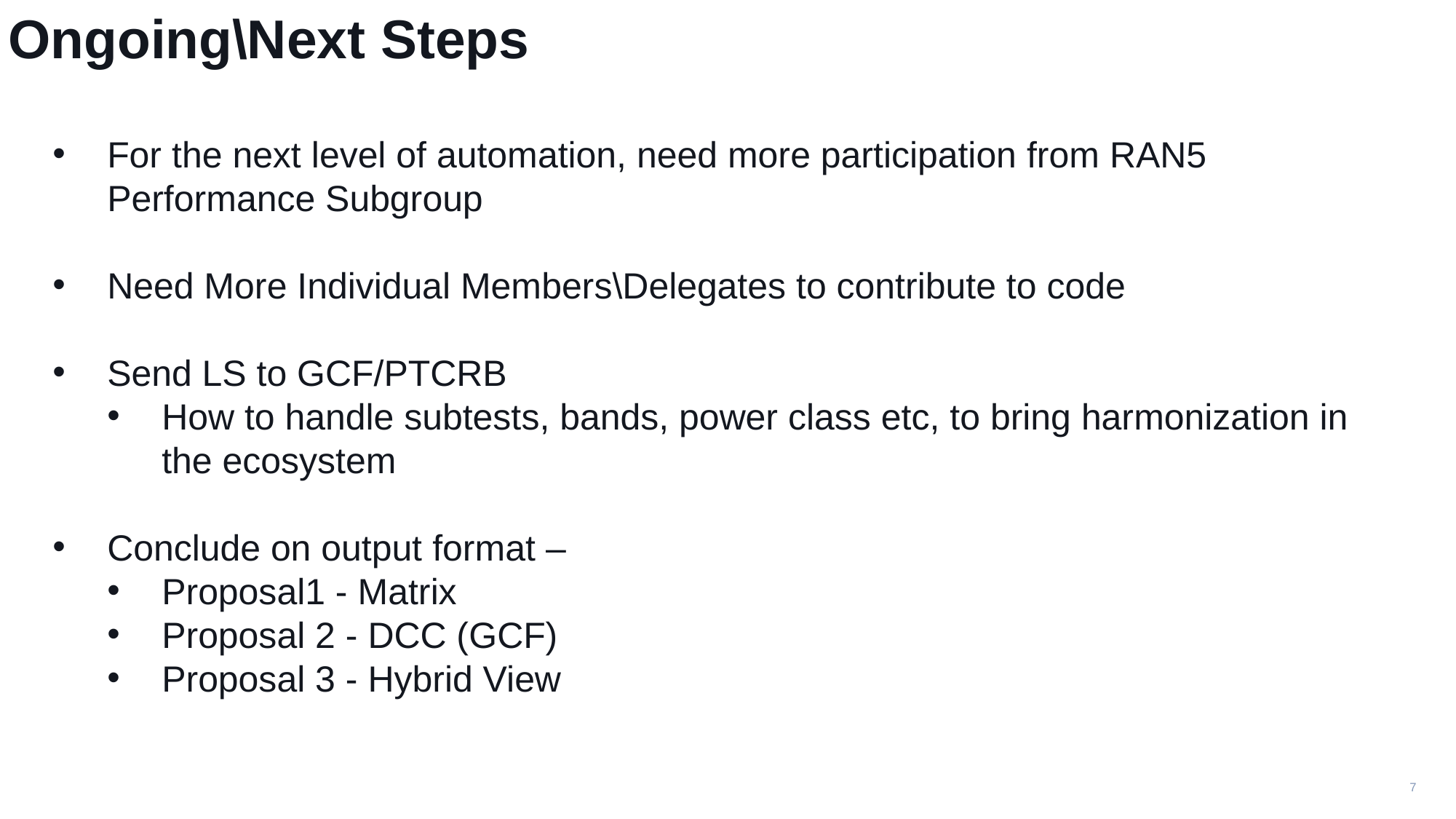

Ongoing\Next Steps
For the next level of automation, need more participation from RAN5 Performance Subgroup

Need More Individual Members\Delegates to contribute to code

Send LS to GCF/PTCRB
How to handle subtests, bands, power class etc, to bring harmonization in the ecosystem

Conclude on output format –
Proposal1 - Matrix
Proposal 2 - DCC (GCF)
Proposal 3 - Hybrid View